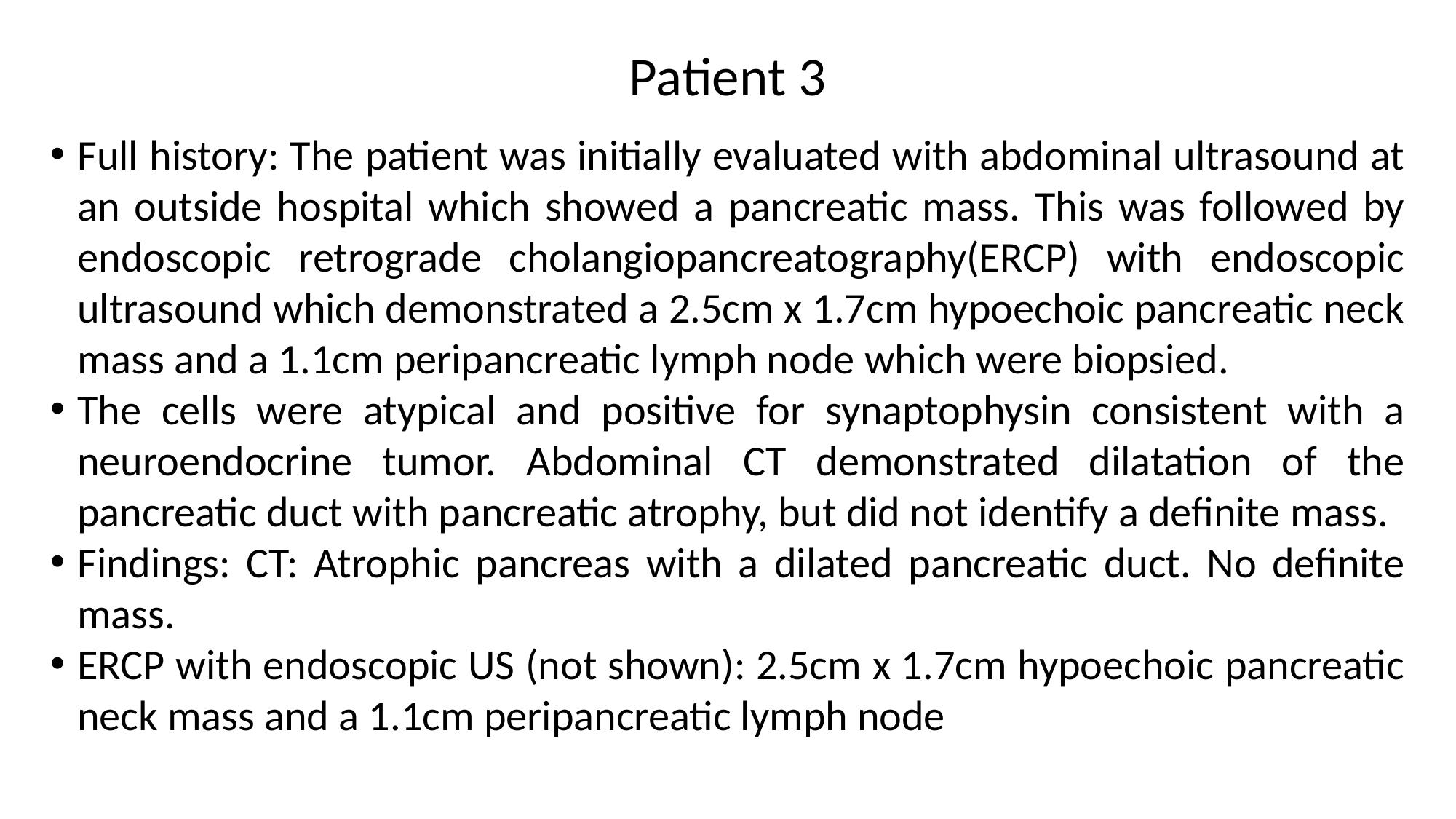

# Patient 3
Full history: The patient was initially evaluated with abdominal ultrasound at an outside hospital which showed a pancreatic mass. This was followed by endoscopic retrograde cholangiopancreatography(ERCP) with endoscopic ultrasound which demonstrated a 2.5cm x 1.7cm hypoechoic pancreatic neck mass and a 1.1cm peripancreatic lymph node which were biopsied.
The cells were atypical and positive for synaptophysin consistent with a neuroendocrine tumor. Abdominal CT demonstrated dilatation of the pancreatic duct with pancreatic atrophy, but did not identify a definite mass.
Findings: CT: Atrophic pancreas with a dilated pancreatic duct. No definite mass.
ERCP with endoscopic US (not shown): 2.5cm x 1.7cm hypoechoic pancreatic neck mass and a 1.1cm peripancreatic lymph node